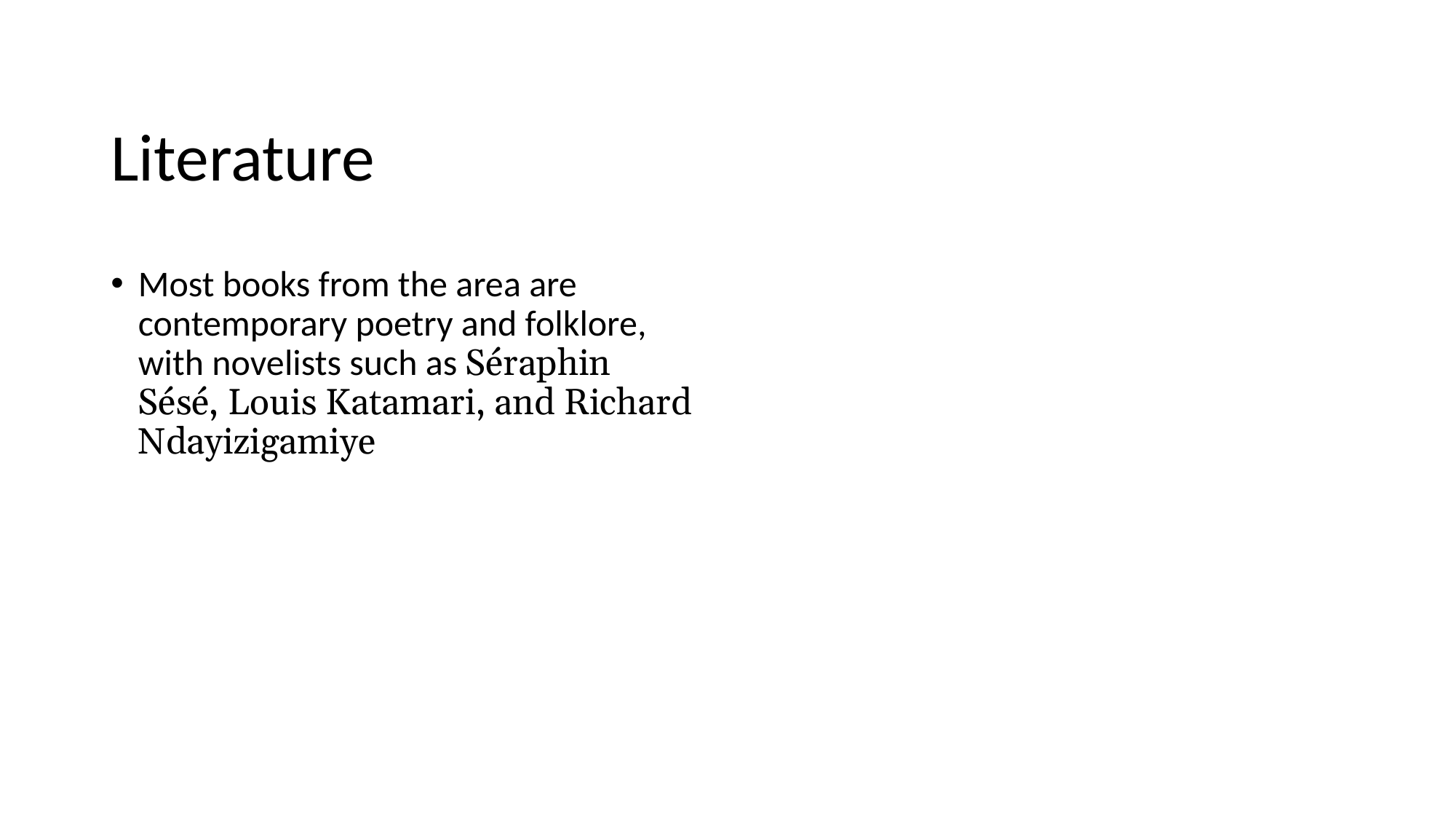

# Literature
Most books from the area are contemporary poetry and folklore, with novelists such as Séraphin Sésé, Louis Katamari, and Richard Ndayizigamiye